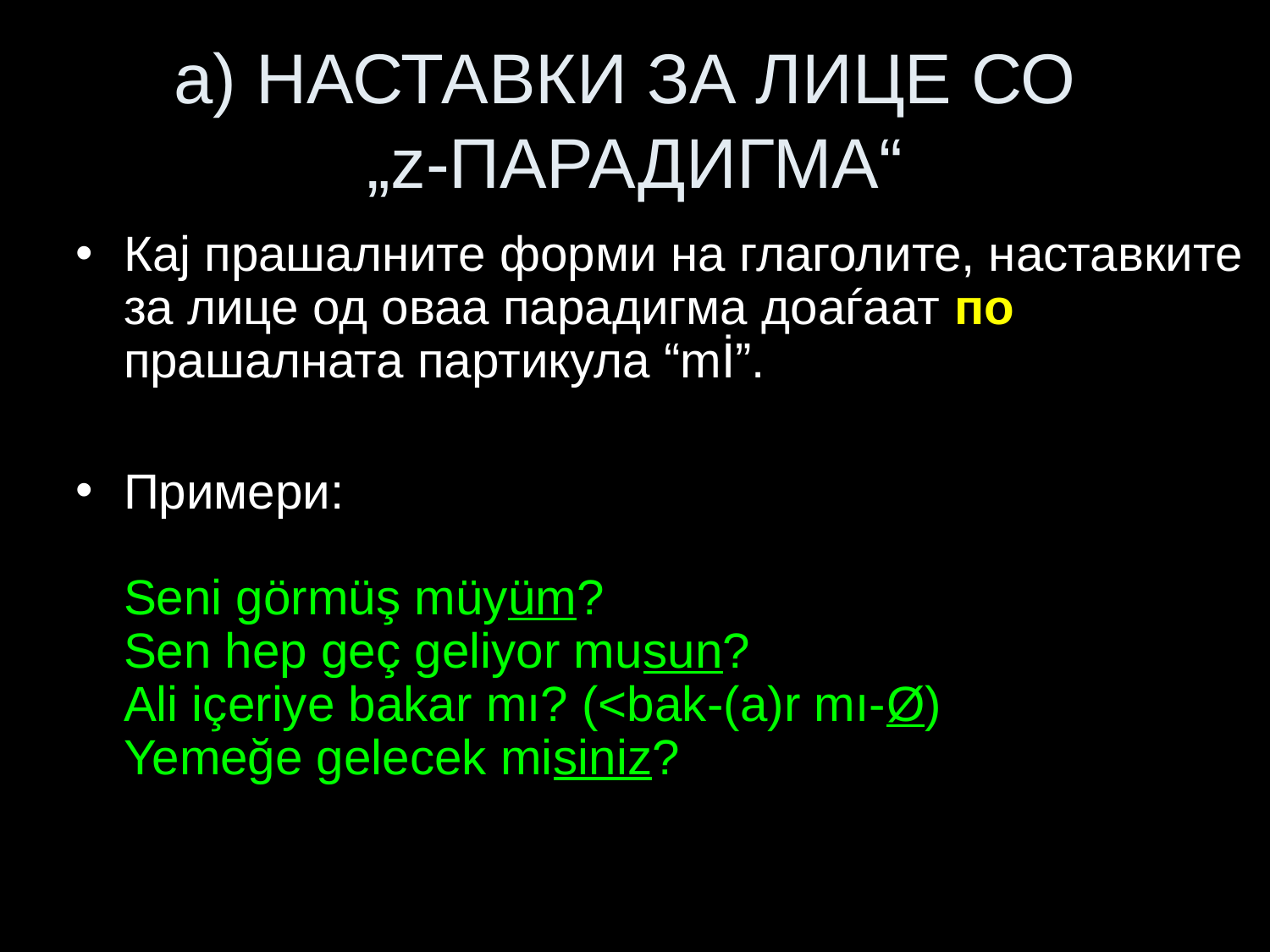

# а) НАСТАВКИ ЗА ЛИЦЕ СО „z-ПАРАДИГМА“
Кај прашалните форми на глаголите, наставките за лице од оваа парадигма доаѓаат по прашалната партикула “mİ”.

Примери:
Seni görmüş müyüm?
Sen hep geç geliyor musun?
Ali içeriye bakar mı? (<bak-(a)r mı-Ø)
Yemeğe gelecek misiniz?